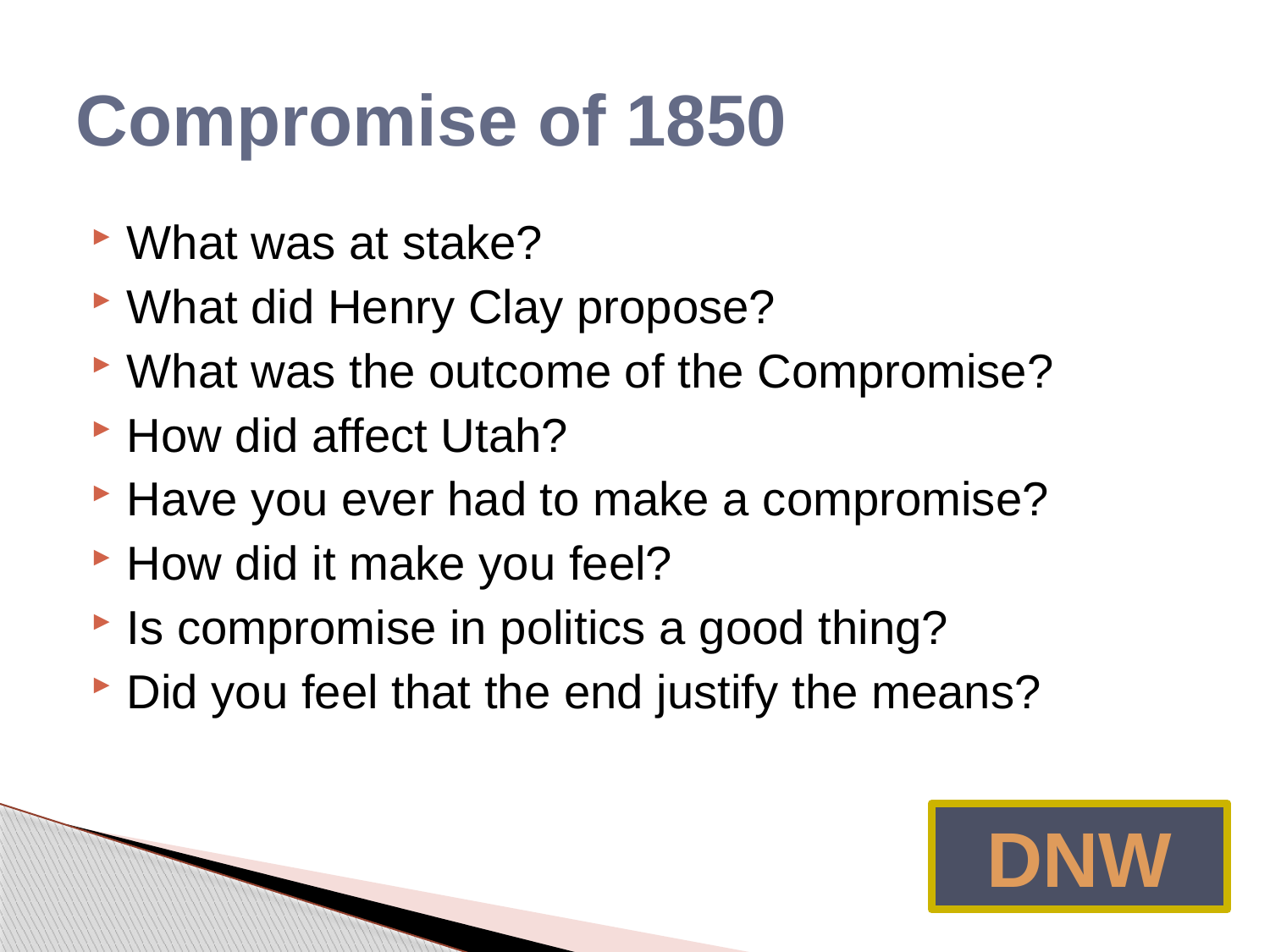

# Compromise of 1850
What was at stake?
What did Henry Clay propose?
What was the outcome of the Compromise?
How did affect Utah?
Have you ever had to make a compromise?
How did it make you feel?
Is compromise in politics a good thing?
Did you feel that the end justify the means?
DNW